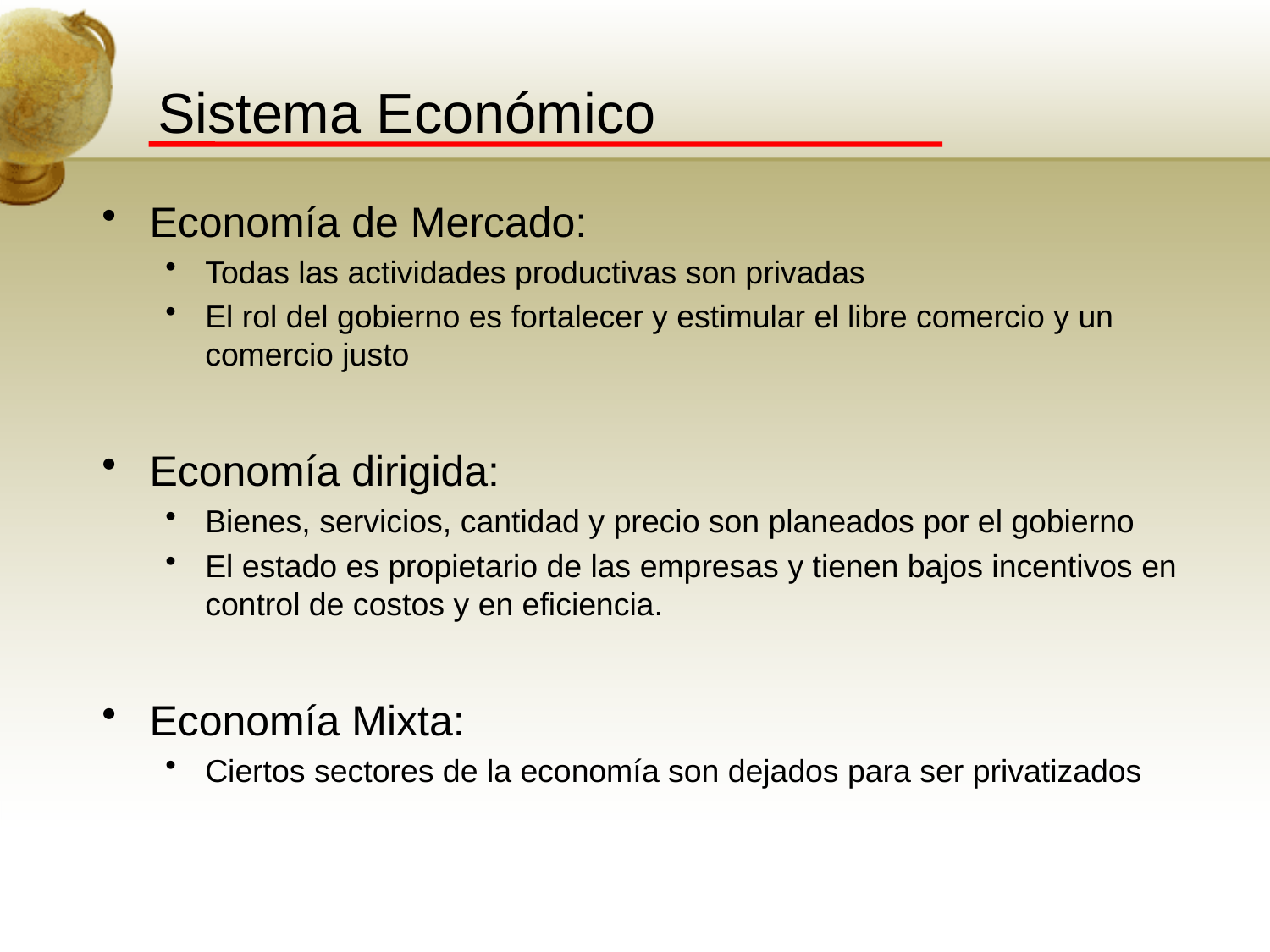

# Sistema Económico

Economía de Mercado:
Todas las actividades productivas son privadas
El rol del gobierno es fortalecer y estimular el libre comercio y un comercio justo

Economía dirigida:
Bienes, servicios, cantidad y precio son planeados por el gobierno
El estado es propietario de las empresas y tienen bajos incentivos en control de costos y en eficiencia.

Economía Mixta:
Ciertos sectores de la economía son dejados para ser privatizados